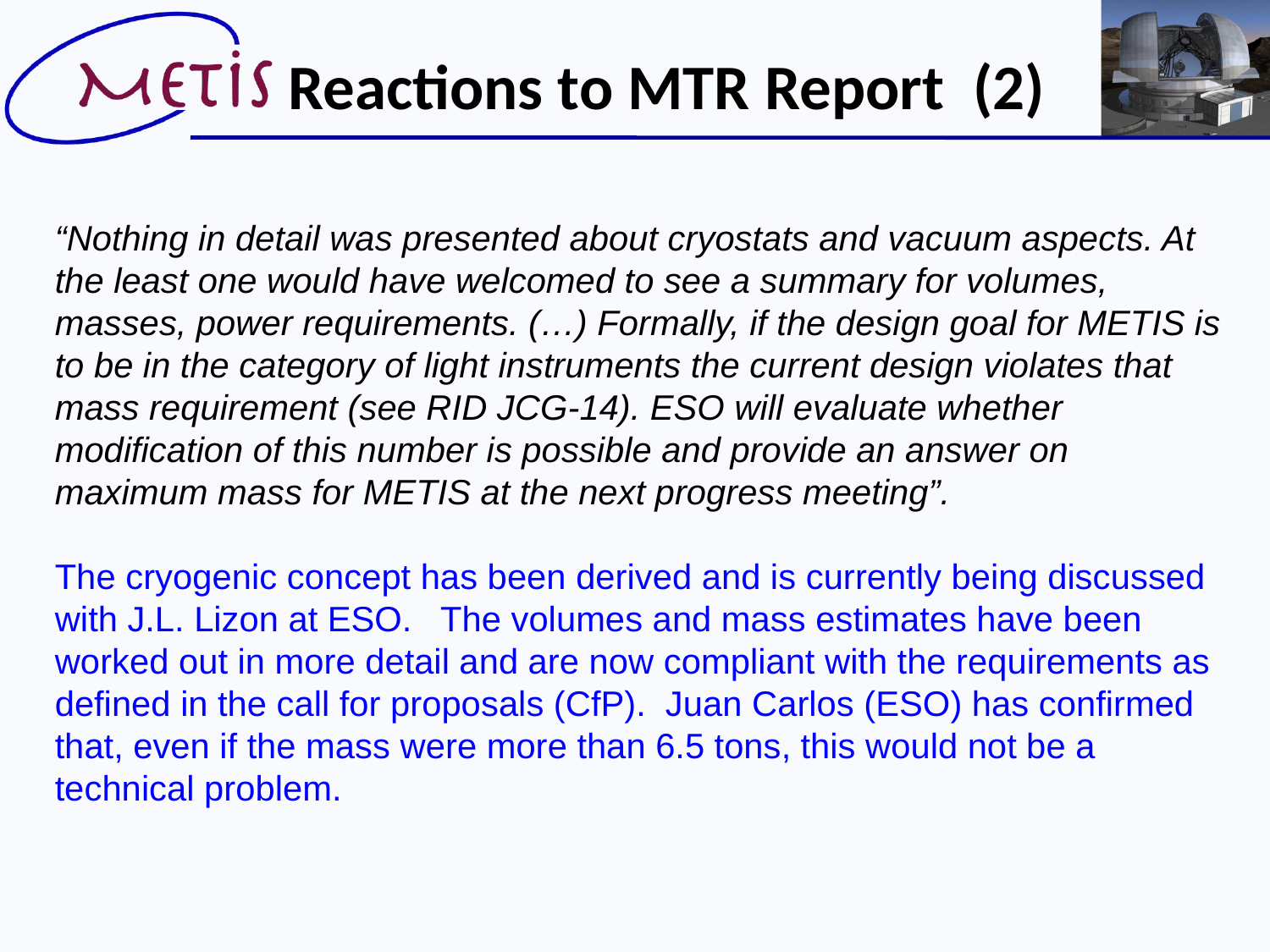

Reactions to MTR Report  (2)
“Nothing in detail was presented about cryostats and vacuum aspects. At the least one would have welcomed to see a summary for volumes, masses, power requirements. (…) Formally, if the design goal for METIS is to be in the category of light instruments the current design violates that mass requirement (see RID JCG-14). ESO will evaluate whether modification of this number is possible and provide an answer on maximum mass for METIS at the next progress meeting”.

The cryogenic concept has been derived and is currently being discussed with J.L. Lizon at ESO.   The volumes and mass estimates have been worked out in more detail and are now compliant with the requirements as defined in the call for proposals (CfP).  Juan Carlos (ESO) has confirmed that, even if the mass were more than 6.5 tons, this would not be a technical problem.